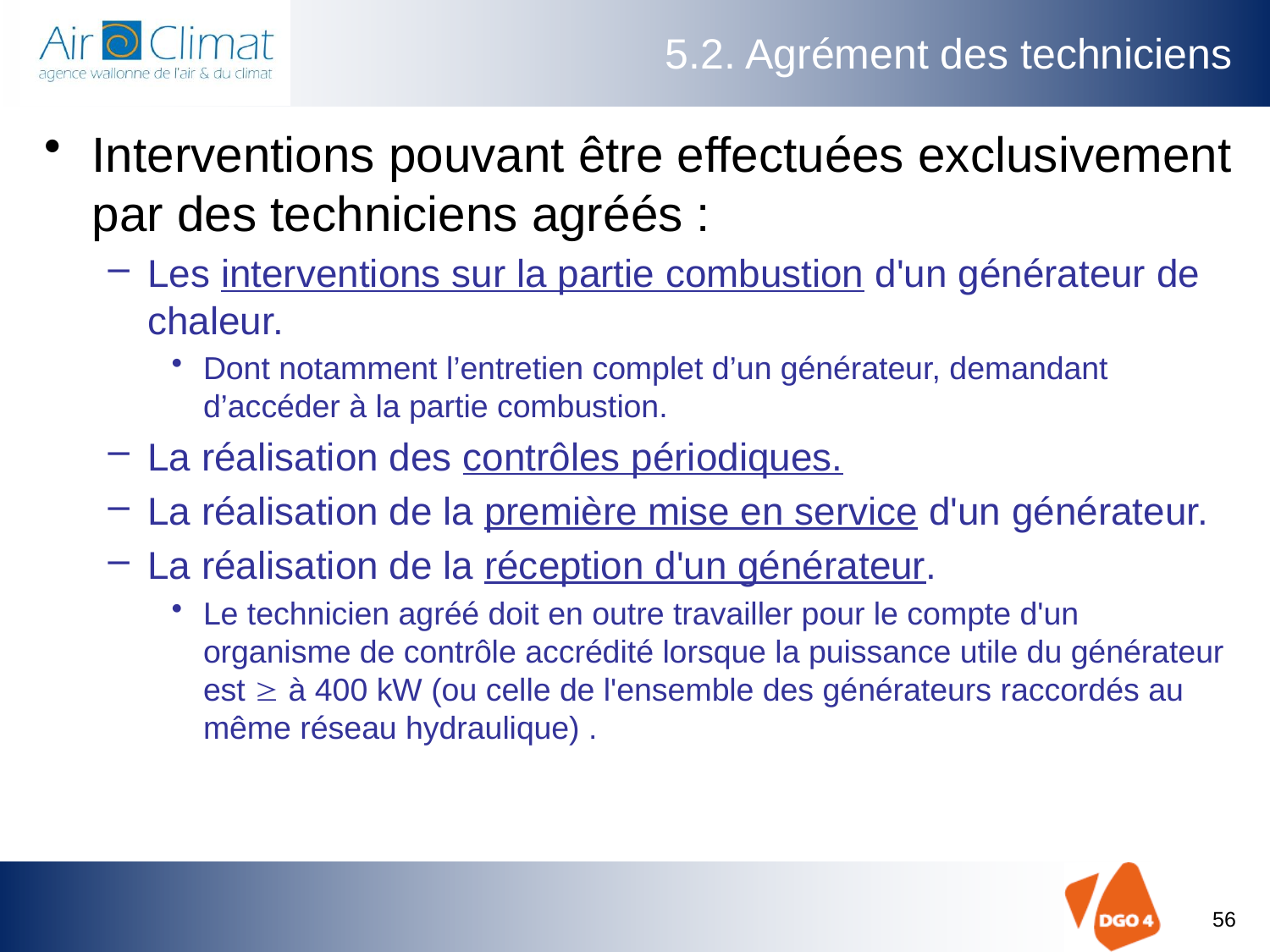

# 5.2. Agrément des techniciens
Interventions pouvant être effectuées exclusivement par des techniciens agréés :
Les interventions sur la partie combustion d'un générateur de chaleur.
Dont notamment l’entretien complet d’un générateur, demandant d’accéder à la partie combustion.
La réalisation des contrôles périodiques.
La réalisation de la première mise en service d'un générateur.
La réalisation de la réception d'un générateur.
Le technicien agréé doit en outre travailler pour le compte d'un organisme de contrôle accrédité lorsque la puissance utile du générateur est ≥ à 400 kW (ou celle de l'ensemble des générateurs raccordés au même réseau hydraulique) .

56